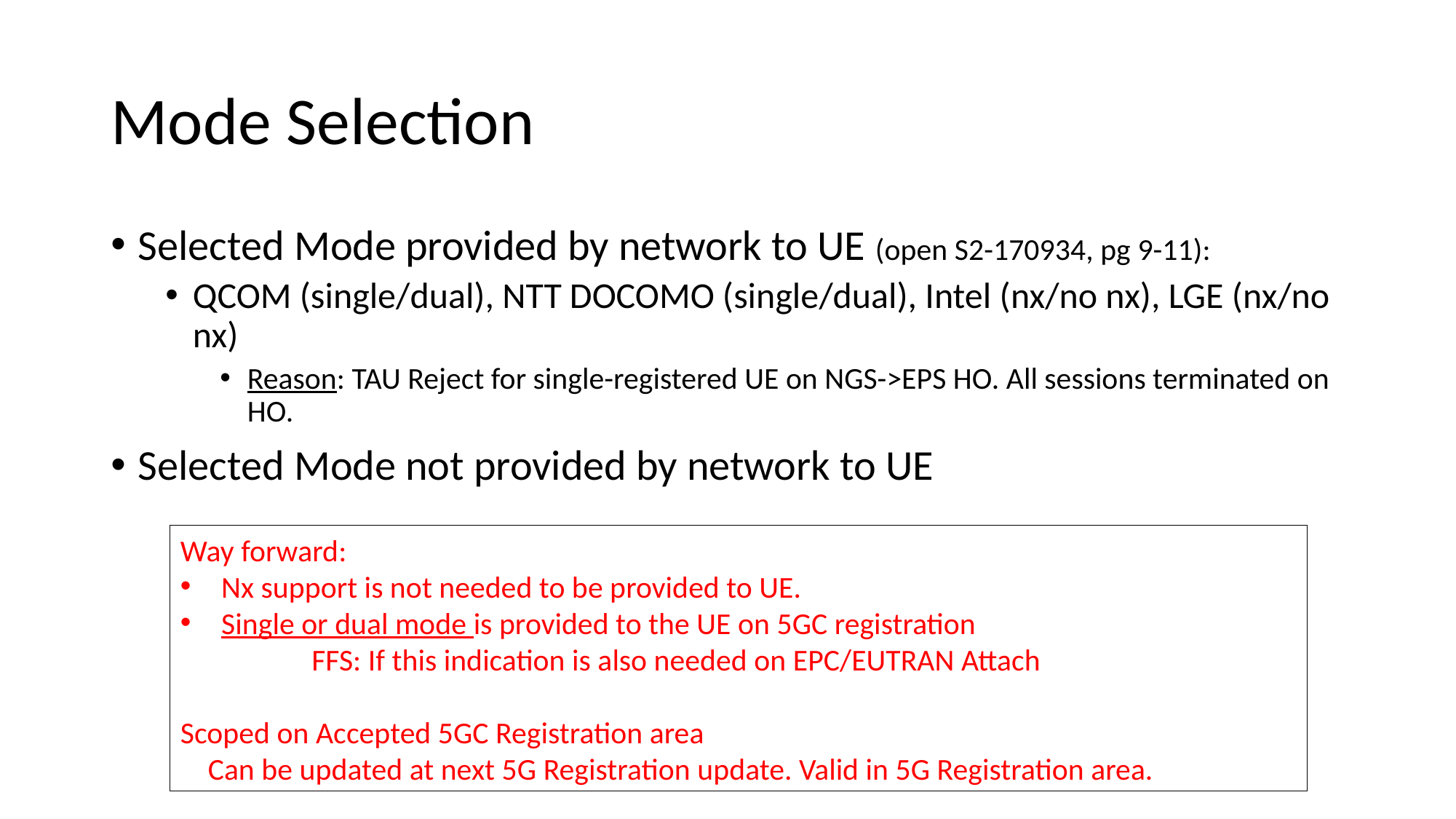

# Mode Selection
Selected Mode provided by network to UE (open S2-170934, pg 9-11):
QCOM (single/dual), NTT DOCOMO (single/dual), Intel (nx/no nx), LGE (nx/no nx)
Reason: TAU Reject for single-registered UE on NGS->EPS HO. All sessions terminated on HO.
Selected Mode not provided by network to UE
Way forward:
Nx support is not needed to be provided to UE.
Single or dual mode is provided to the UE on 5GC registration
                   FFS: If this indication is also needed on EPC/EUTRAN Attach

Scoped on Accepted 5GC Registration area
    Can be updated at next 5G Registration update. Valid in 5G Registration area.